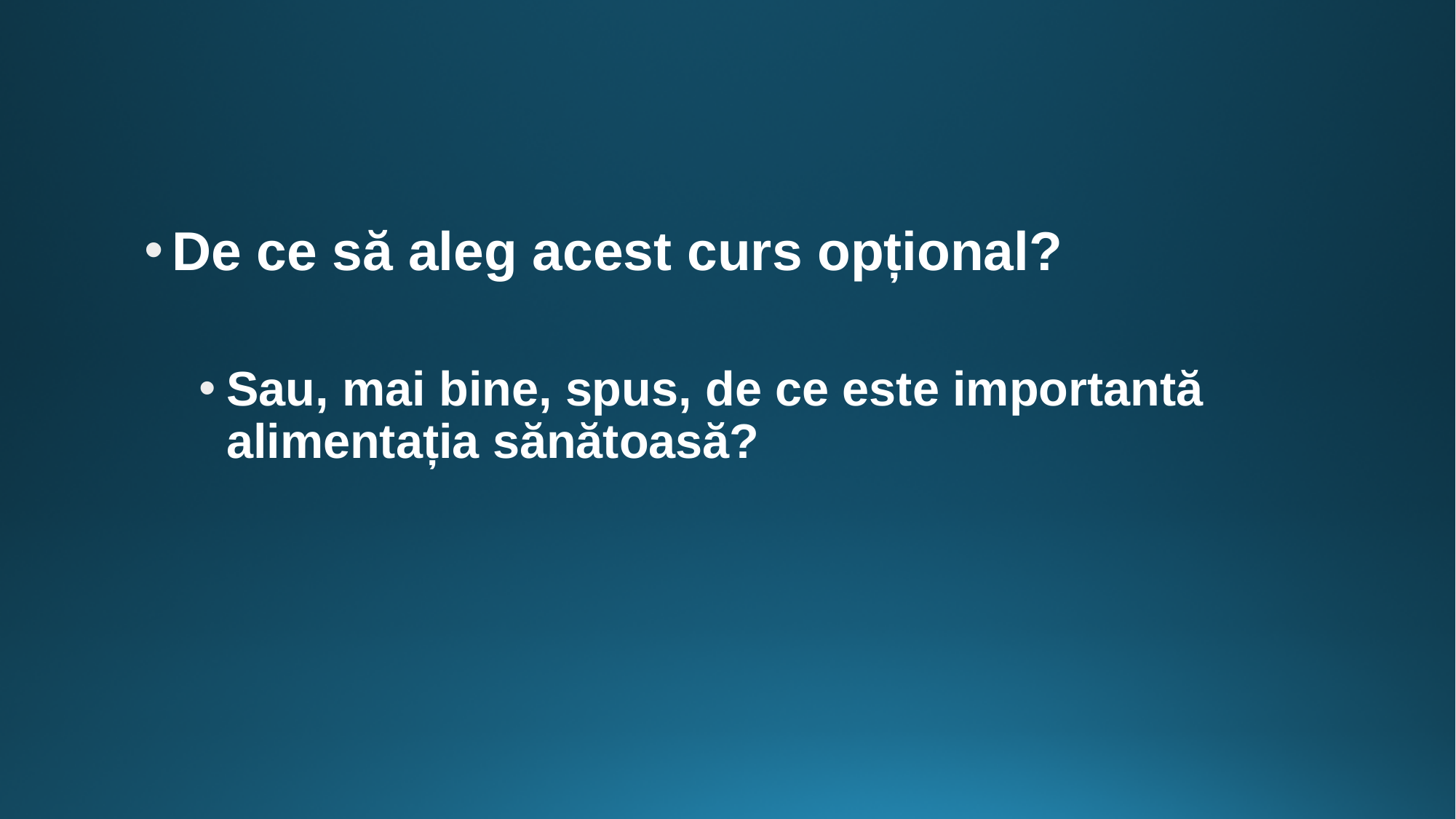

#
De ce să aleg acest curs opțional?

Sau, mai bine, spus, de ce este importantă alimentația sănătoasă?